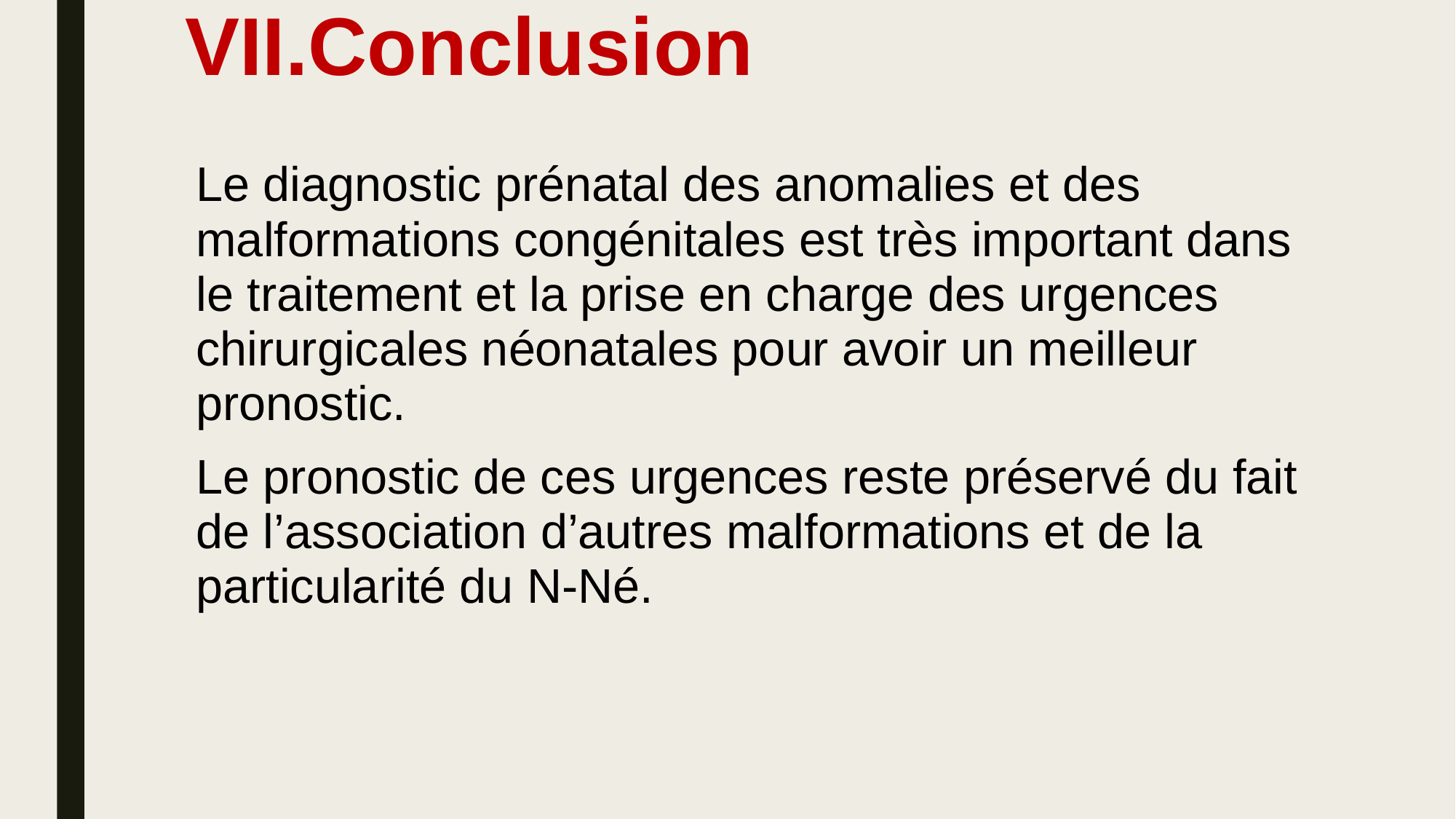

# Conclusion
Le diagnostic prénatal des anomalies et des malformations congénitales est très important dans le traitement et la prise en charge des urgences chirurgicales néonatales pour avoir un meilleur pronostic.
Le pronostic de ces urgences reste préservé du fait de l’association d’autres malformations et de la particularité du N-Né.